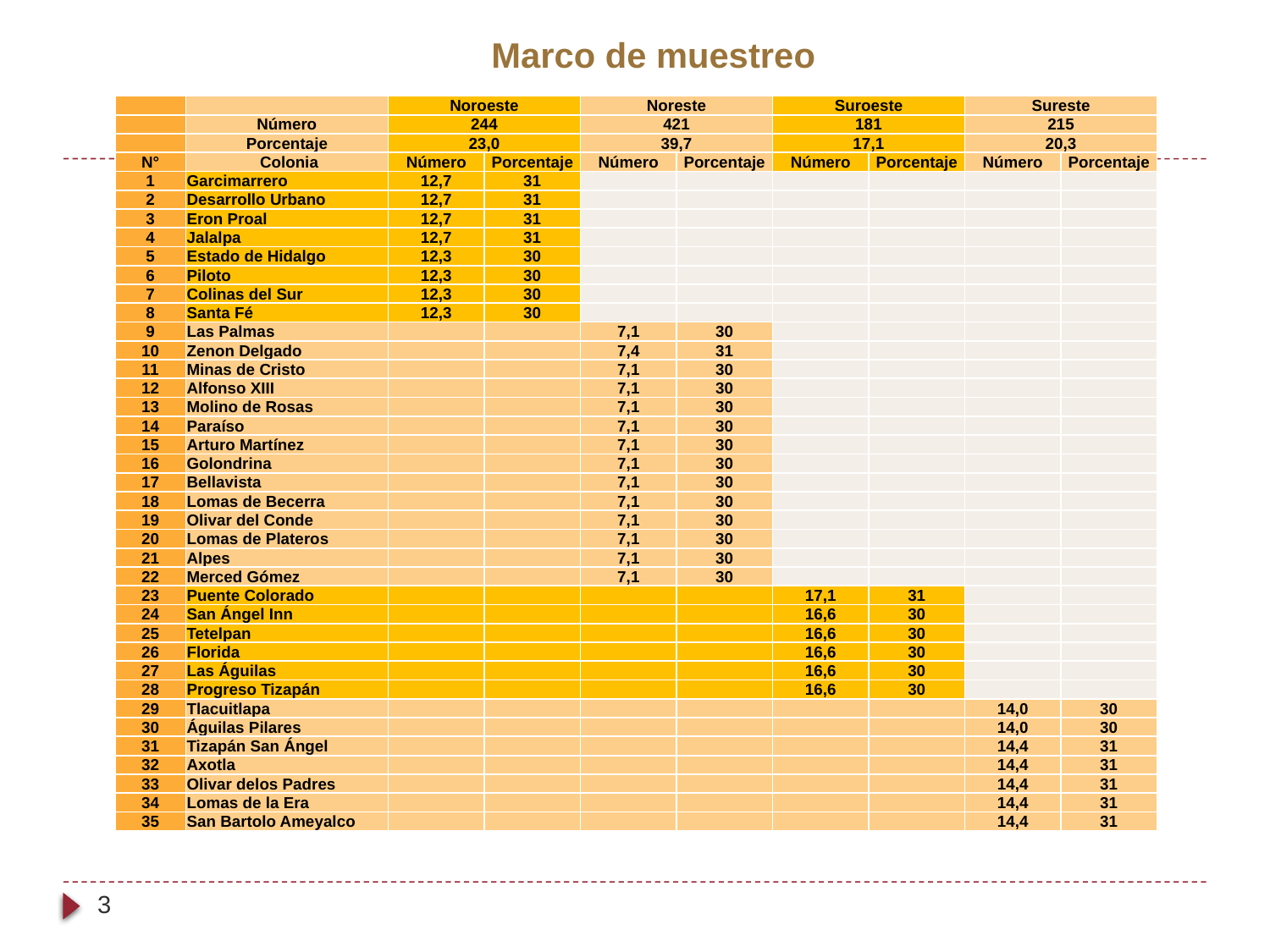

# Marco de muestreo
|  |  | Noroeste |  | Noreste |  | Suroeste |  | Sureste |  |
| --- | --- | --- | --- | --- | --- | --- | --- | --- | --- |
|  | Número | 244 |  | 421 |  | 181 |  | 215 |  |
|  | Porcentaje | 23,0 |  | 39,7 |  | 17,1 |  | 20,3 |  |
| N° | Colonia | Número | Porcentaje | Número | Porcentaje | Número | Porcentaje | Número | Porcentaje |
| 1 | Garcimarrero | 12,7 | 31 |  |  |  |  |  |  |
| 2 | Desarrollo Urbano | 12,7 | 31 |  |  |  |  |  |  |
| 3 | Eron Proal | 12,7 | 31 |  |  |  |  |  |  |
| 4 | Jalalpa | 12,7 | 31 |  |  |  |  |  |  |
| 5 | Estado de Hidalgo | 12,3 | 30 |  |  |  |  |  |  |
| 6 | Piloto | 12,3 | 30 |  |  |  |  |  |  |
| 7 | Colinas del Sur | 12,3 | 30 |  |  |  |  |  |  |
| 8 | Santa Fé | 12,3 | 30 |  |  |  |  |  |  |
| 9 | Las Palmas |  |  | 7,1 | 30 |  |  |  |  |
| 10 | Zenon Delgado |  |  | 7,4 | 31 |  |  |  |  |
| 11 | Minas de Cristo |  |  | 7,1 | 30 |  |  |  |  |
| 12 | Alfonso XIII |  |  | 7,1 | 30 |  |  |  |  |
| 13 | Molino de Rosas |  |  | 7,1 | 30 |  |  |  |  |
| 14 | Paraíso |  |  | 7,1 | 30 |  |  |  |  |
| 15 | Arturo Martínez |  |  | 7,1 | 30 |  |  |  |  |
| 16 | Golondrina |  |  | 7,1 | 30 |  |  |  |  |
| 17 | Bellavista |  |  | 7,1 | 30 |  |  |  |  |
| 18 | Lomas de Becerra |  |  | 7,1 | 30 |  |  |  |  |
| 19 | Olivar del Conde |  |  | 7,1 | 30 |  |  |  |  |
| 20 | Lomas de Plateros |  |  | 7,1 | 30 |  |  |  |  |
| 21 | Alpes |  |  | 7,1 | 30 |  |  |  |  |
| 22 | Merced Gómez |  |  | 7,1 | 30 |  |  |  |  |
| 23 | Puente Colorado |  |  |  |  | 17,1 | 31 |  |  |
| 24 | San Ángel Inn |  |  |  |  | 16,6 | 30 |  |  |
| 25 | Tetelpan |  |  |  |  | 16,6 | 30 |  |  |
| 26 | Florida |  |  |  |  | 16,6 | 30 |  |  |
| 27 | Las Águilas |  |  |  |  | 16,6 | 30 |  |  |
| 28 | Progreso Tizapán |  |  |  |  | 16,6 | 30 |  |  |
| 29 | Tlacuitlapa |  |  |  |  |  |  | 14,0 | 30 |
| 30 | Águilas Pilares |  |  |  |  |  |  | 14,0 | 30 |
| 31 | Tizapán San Ángel |  |  |  |  |  |  | 14,4 | 31 |
| 32 | Axotla |  |  |  |  |  |  | 14,4 | 31 |
| 33 | Olivar delos Padres |  |  |  |  |  |  | 14,4 | 31 |
| 34 | Lomas de la Era |  |  |  |  |  |  | 14,4 | 31 |
| 35 | San Bartolo Ameyalco |  |  |  |  |  |  | 14,4 | 31 |
3